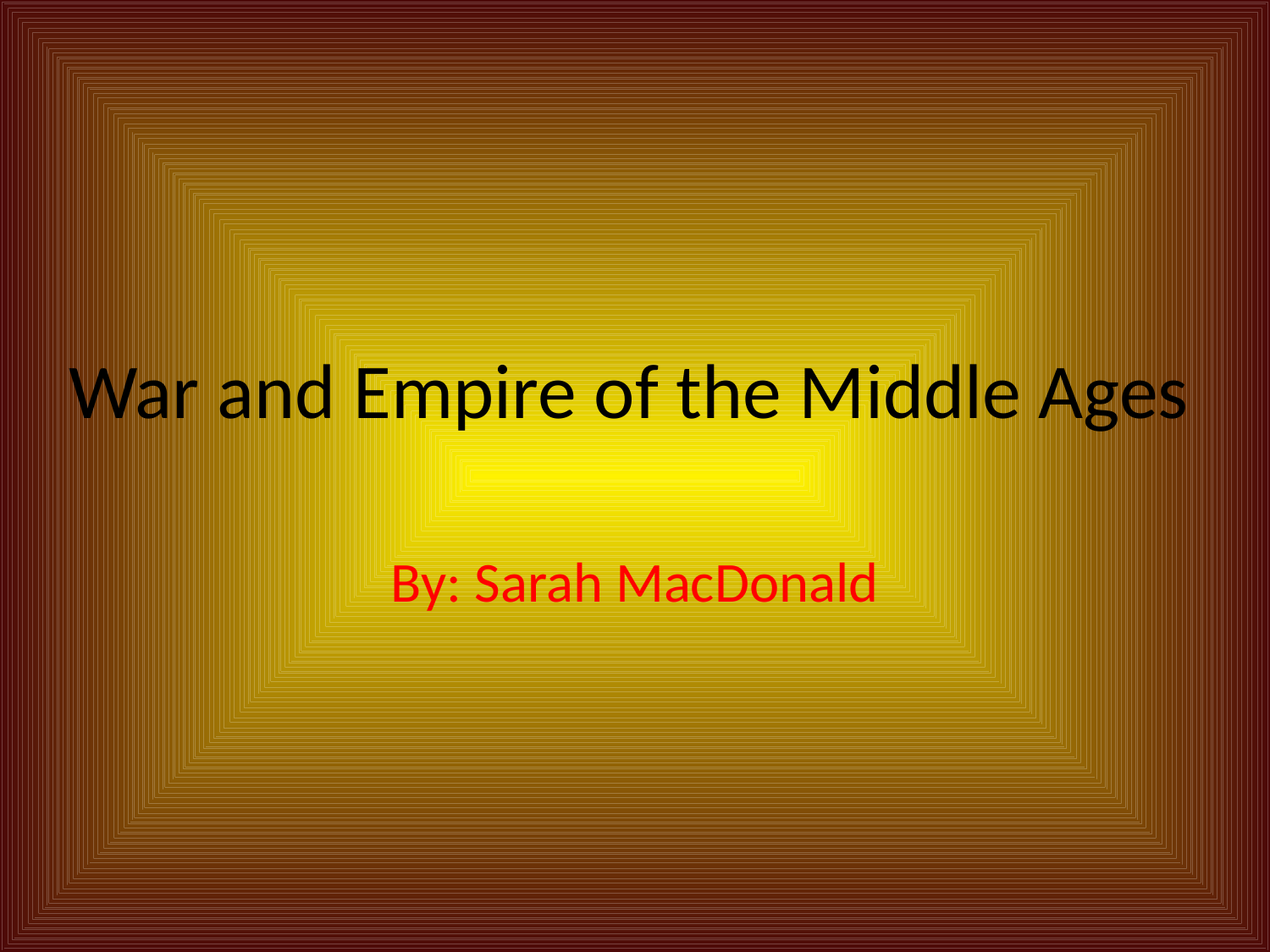

# War and Empire of the Middle Ages
By: Sarah MacDonald